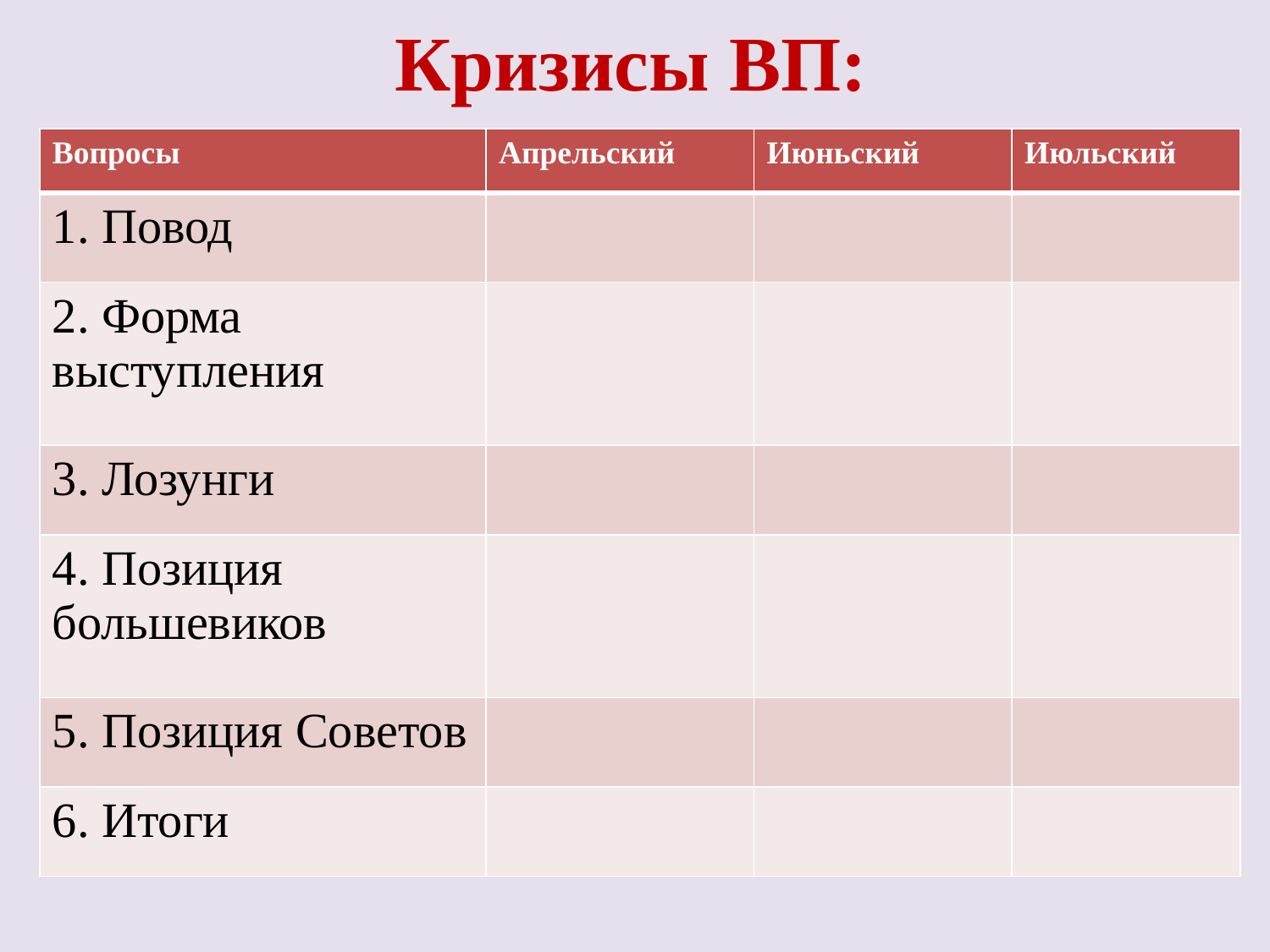

# Кризисы ВП:
| Вопросы | Апрельский | Июньский | Июльский |
| --- | --- | --- | --- |
| 1. Повод |  |  |  |
| 2. Форма выступления |  |  |  |
| 3. Лозунги |  |  |  |
| 4. Позиция большевиков |  |  |  |
| 5. Позиция Советов |  |  |  |
| 6. Итоги |  |  |  |